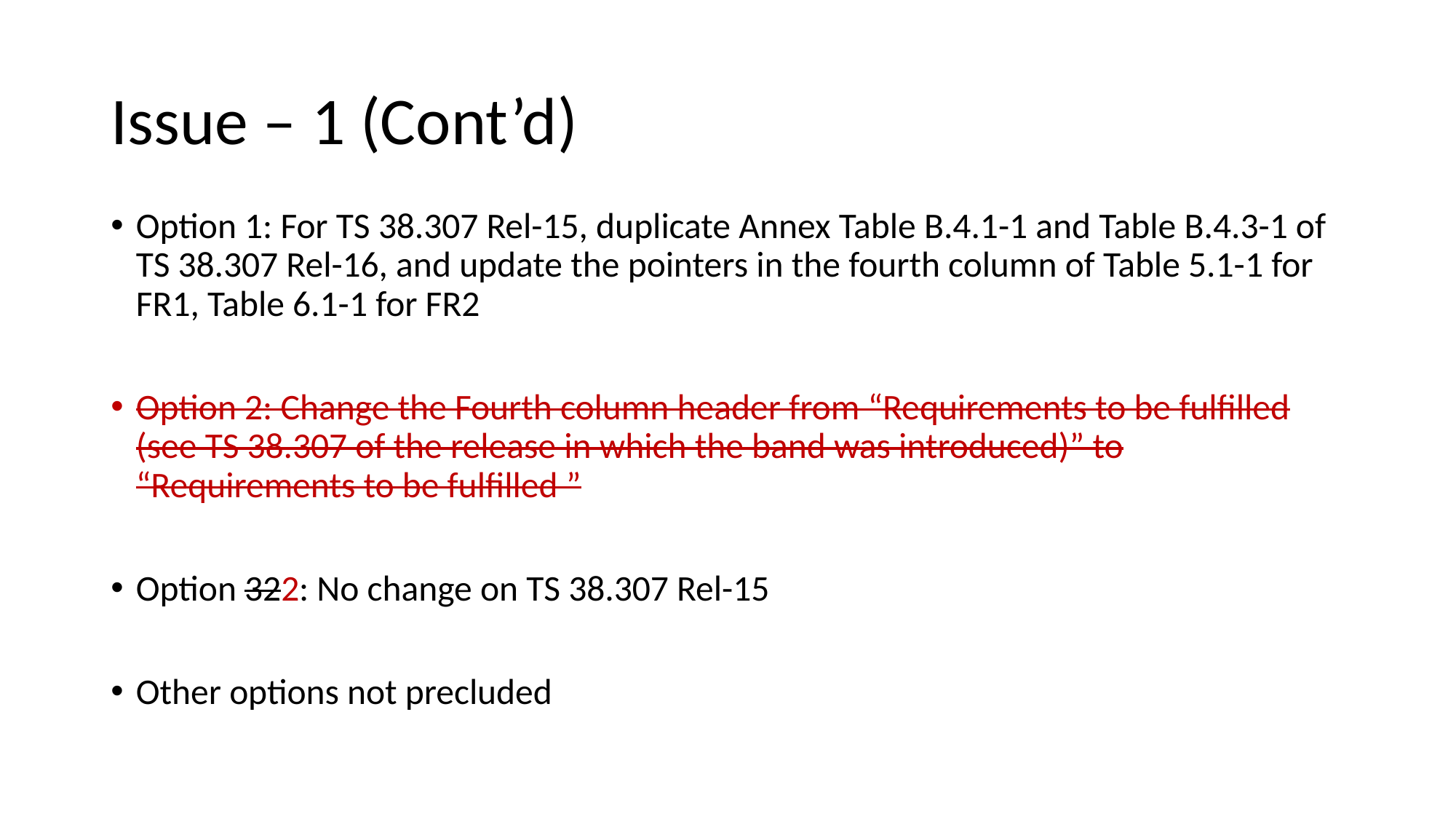

# Issue – 1 (Cont’d)
Option 1: For TS 38.307 Rel-15, duplicate Annex Table B.4.1-1 and Table B.4.3-1 of TS 38.307 Rel-16, and update the pointers in the fourth column of Table 5.1-1 for FR1, Table 6.1-1 for FR2

Option 2: Change the Fourth column header from “Requirements to be fulfilled (see TS 38.307 of the release in which the band was introduced)” to “Requirements to be fulfilled ”

Option 322: No change on TS 38.307 Rel-15

Other options not precluded